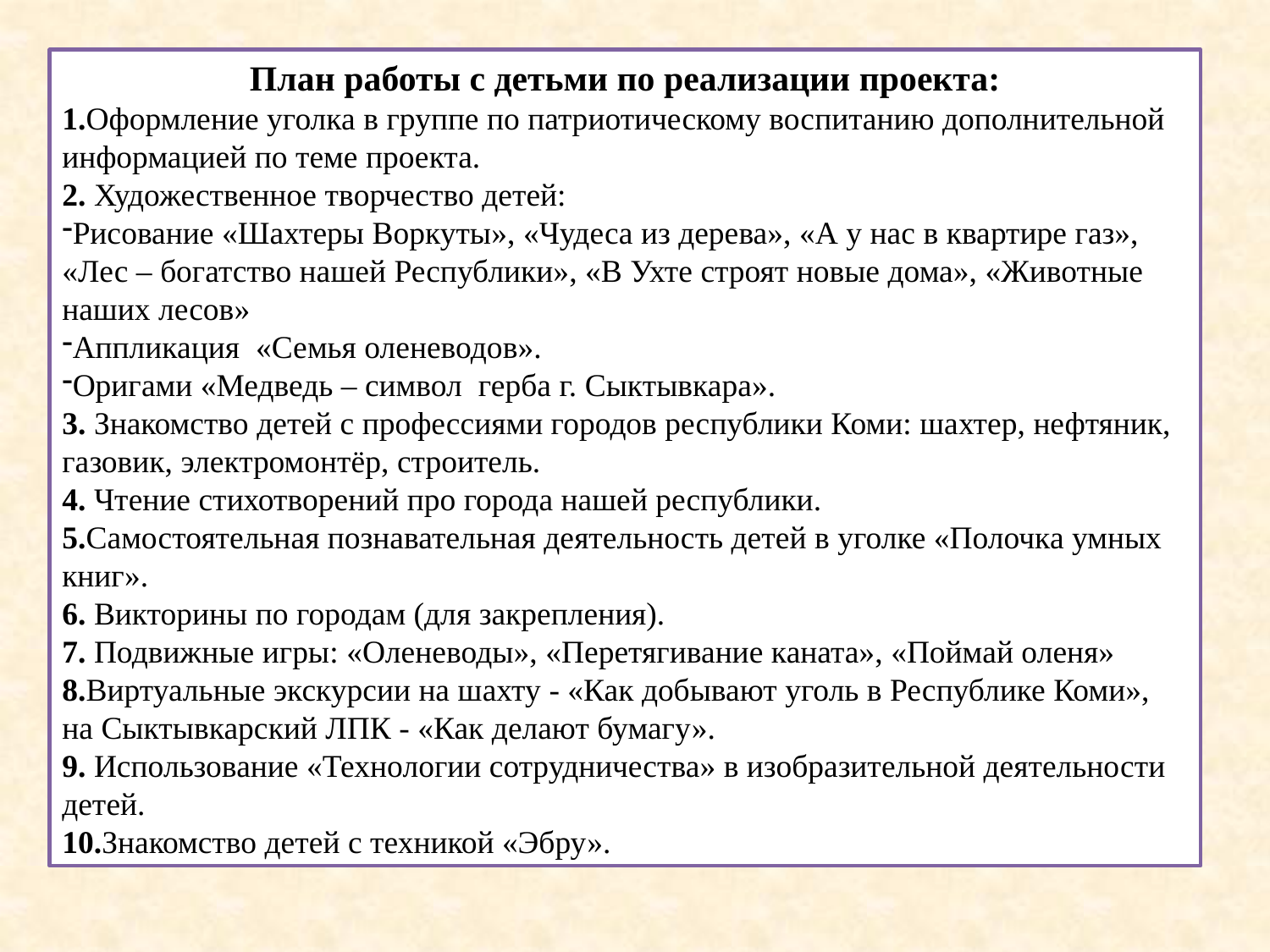

План работы с детьми по реализации проекта:
1.Оформление уголка в группе по патриотическому воспитанию дополнительной информацией по теме проекта.
2. Художественное творчество детей:
Рисование «Шахтеры Воркуты», «Чудеса из дерева», «А у нас в квартире газ», «Лес – богатство нашей Республики», «В Ухте строят новые дома», «Животные наших лесов»
Аппликация  «Семья оленеводов».
Оригами «Медведь – символ  герба г. Сыктывкара».
3. Знакомство детей с профессиями городов республики Коми: шахтер, нефтяник, газовик, электромонтёр, строитель.
4. Чтение стихотворений про города нашей республики.
5.Самостоятельная познавательная деятельность детей в уголке «Полочка умных книг».
6. Викторины по городам (для закрепления).
7. Подвижные игры: «Оленеводы», «Перетягивание каната», «Поймай оленя»
8.Виртуальные экскурсии на шахту - «Как добывают уголь в Республике Коми», на Сыктывкарский ЛПК - «Как делают бумагу».
9. Использование «Технологии сотрудничества» в изобразительной деятельности детей.
10.Знакомство детей с техникой «Эбру».